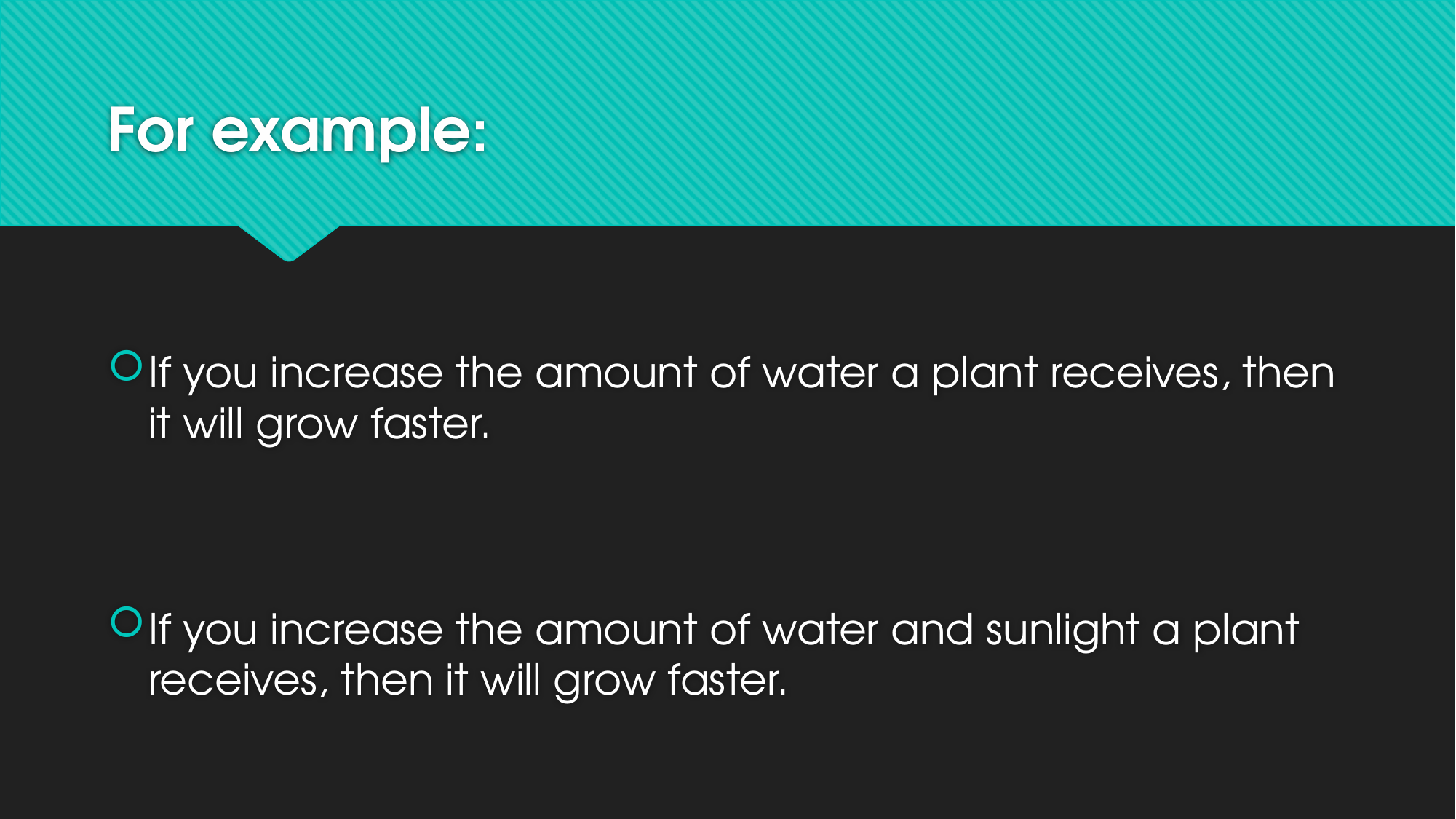

# For example:
If you increase the amount of water a plant receives, then it will grow faster.

If you increase the amount of water and sunlight a plant receives, then it will grow faster.